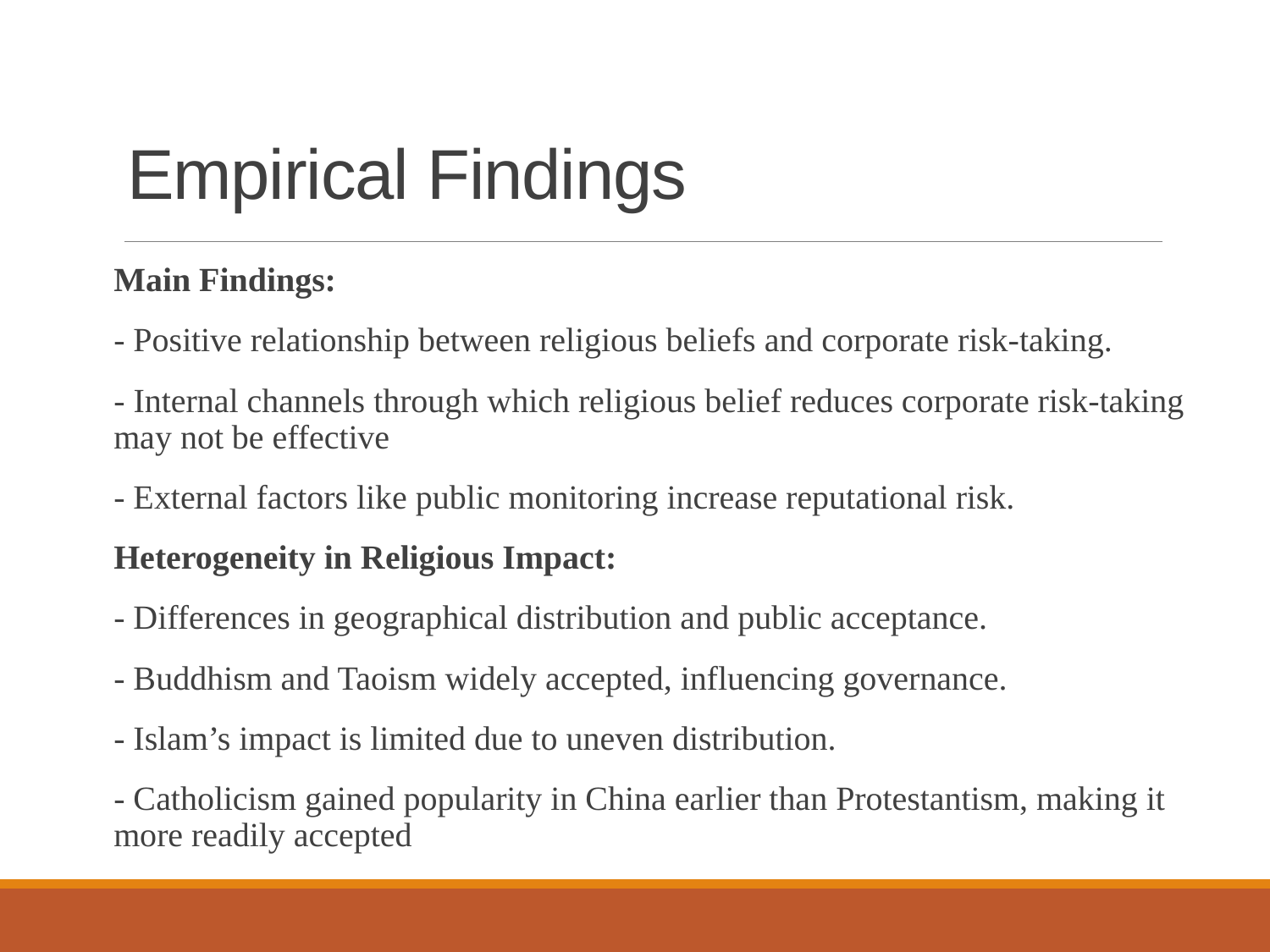

# Empirical Findings
Main Findings:
- Positive relationship between religious beliefs and corporate risk-taking.
- Internal channels through which religious belief reduces corporate risk-taking may not be effective
- External factors like public monitoring increase reputational risk.
Heterogeneity in Religious Impact:
- Differences in geographical distribution and public acceptance.
- Buddhism and Taoism widely accepted, influencing governance.
- Islam’s impact is limited due to uneven distribution.
- Catholicism gained popularity in China earlier than Protestantism, making it more readily accepted